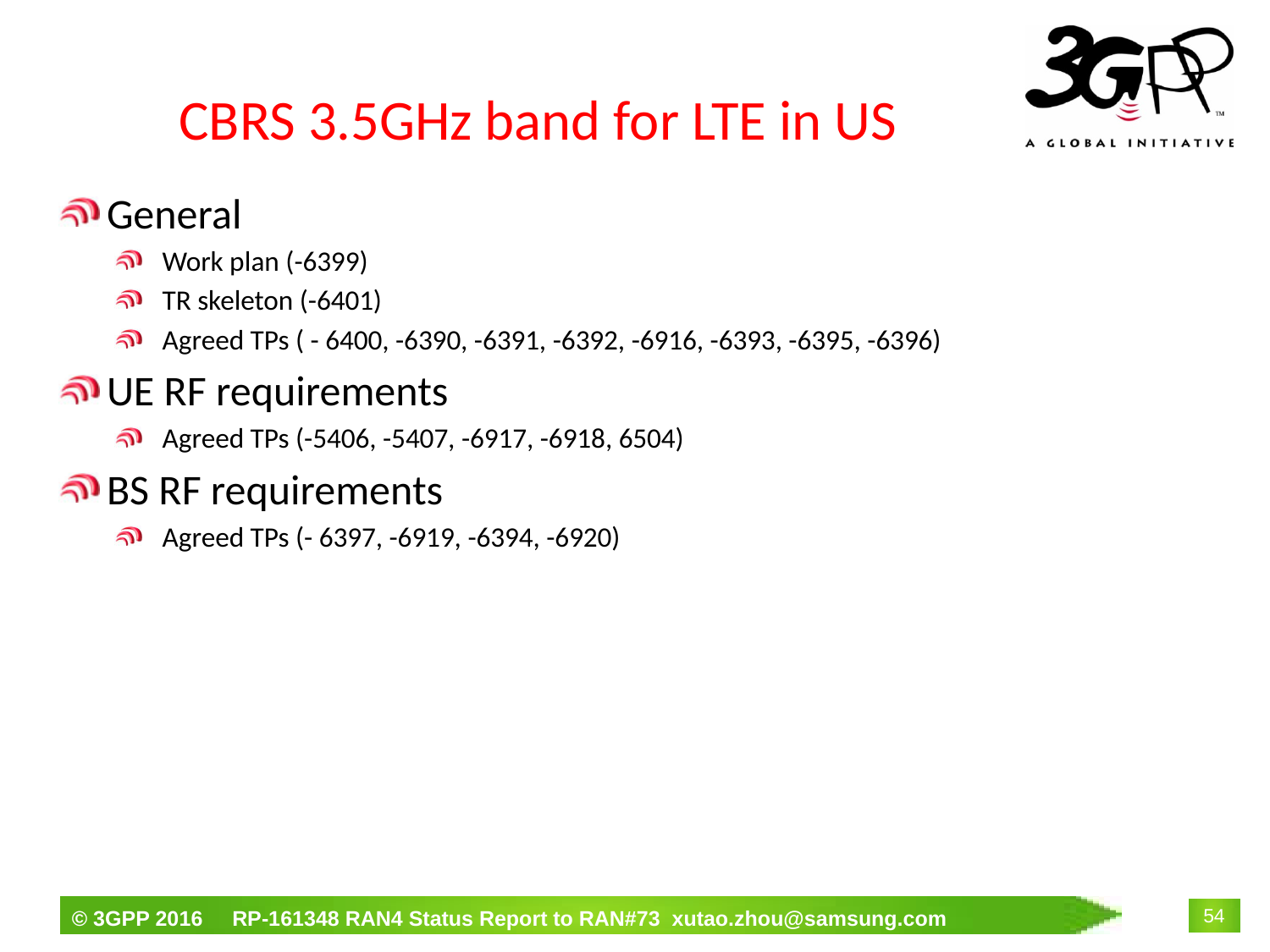

# CBRS 3.5GHz band for LTE in US
General
Work plan (-6399)
TR skeleton (-6401)
Agreed TPs ( - 6400, -6390, -6391, -6392, -6916, -6393, -6395, -6396)
UE RF requirements
Agreed TPs (-5406, -5407, -6917, -6918, 6504)
BS RF requirements
Agreed TPs (- 6397, -6919, -6394, -6920)